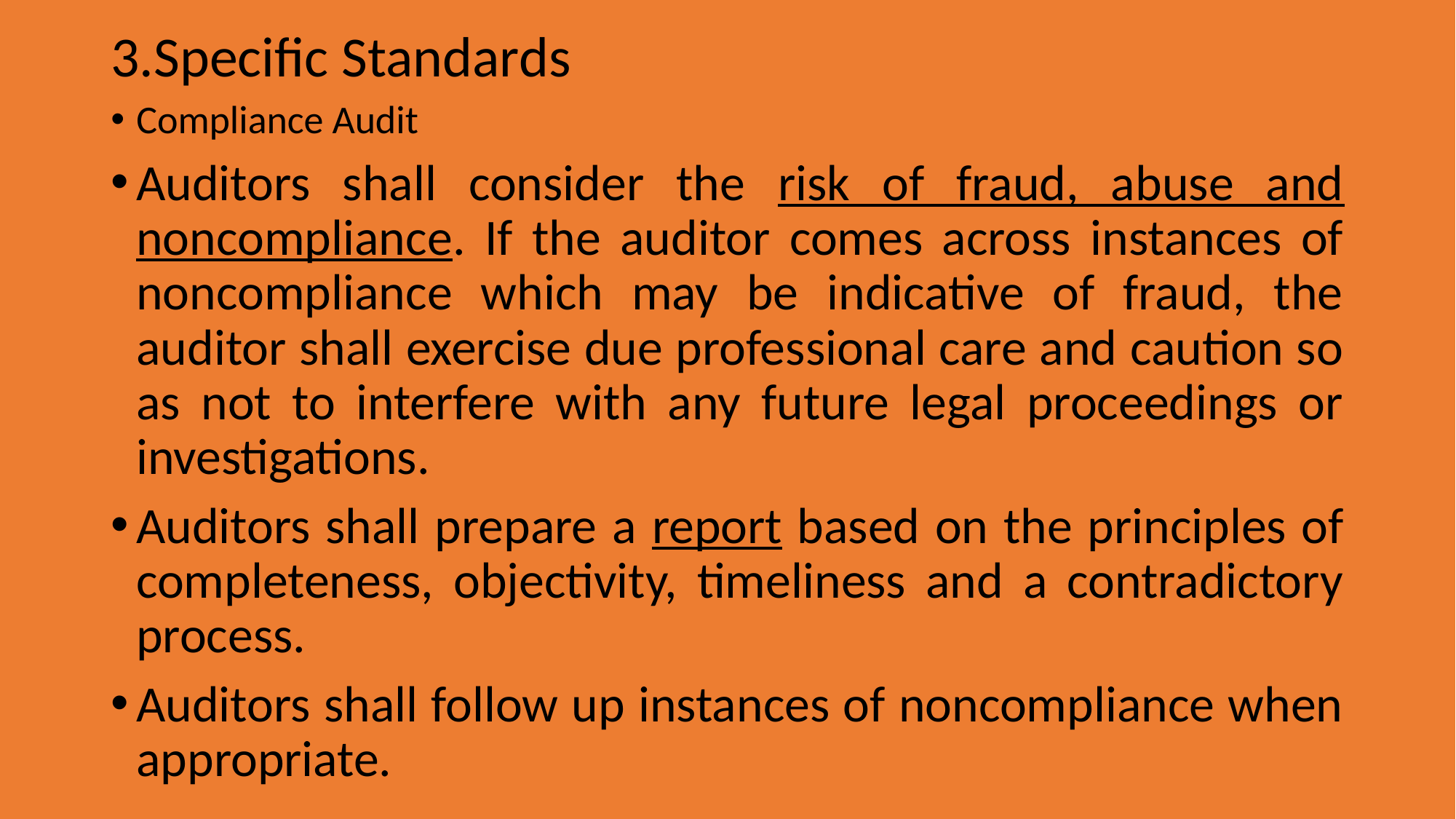

# 3.Specific Standards
Compliance Audit
Auditors shall consider the risk of fraud, abuse and noncompliance. If the auditor comes across instances of noncompliance which may be indicative of fraud, the auditor shall exercise due professional care and caution so as not to interfere with any future legal proceedings or investigations.
Auditors shall prepare a report based on the principles of completeness, objectivity, timeliness and a contradictory process.
Auditors shall follow up instances of noncompliance when appropriate.